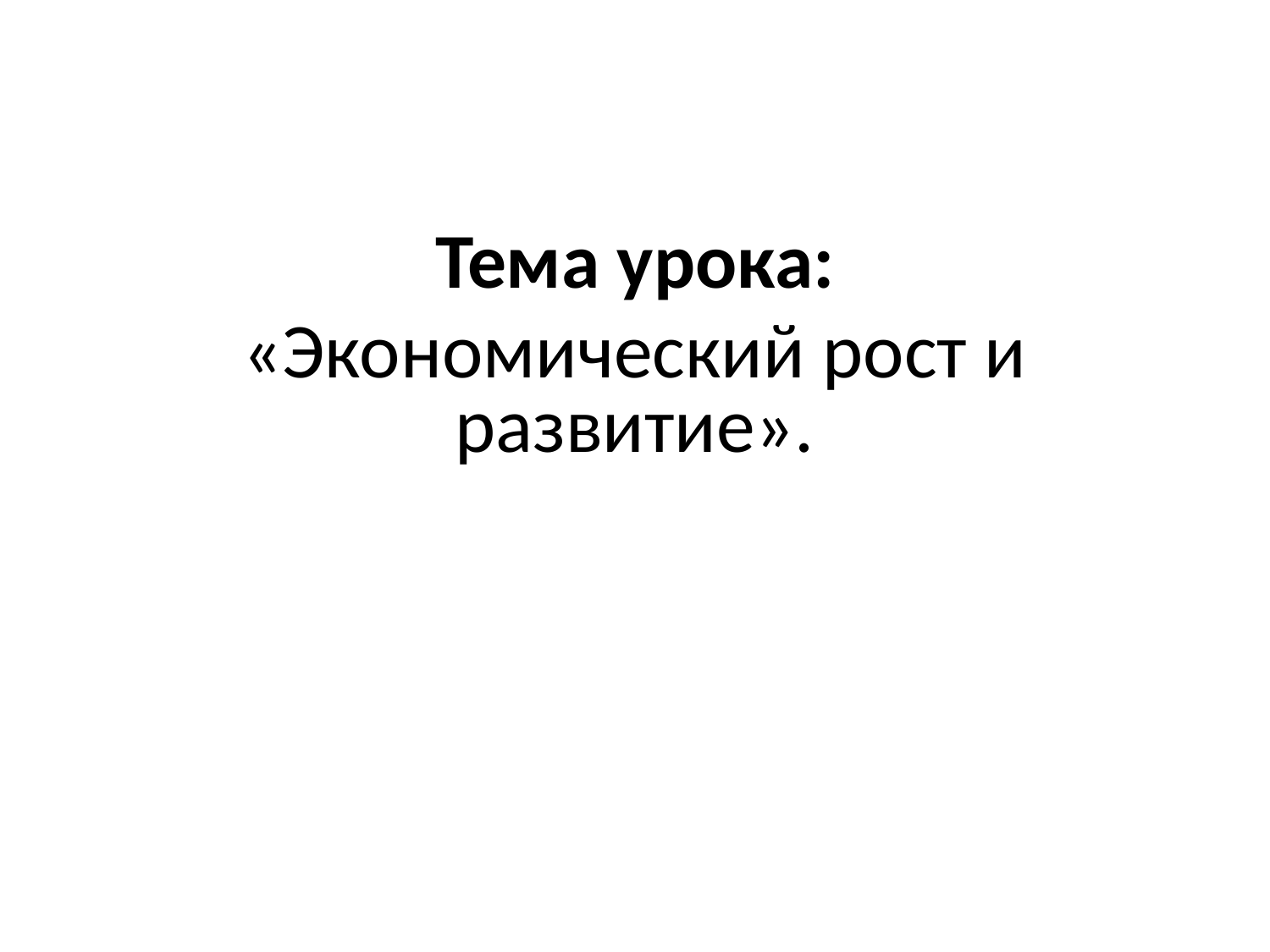

#
Тема урока:
«Экономический рост и развитие».